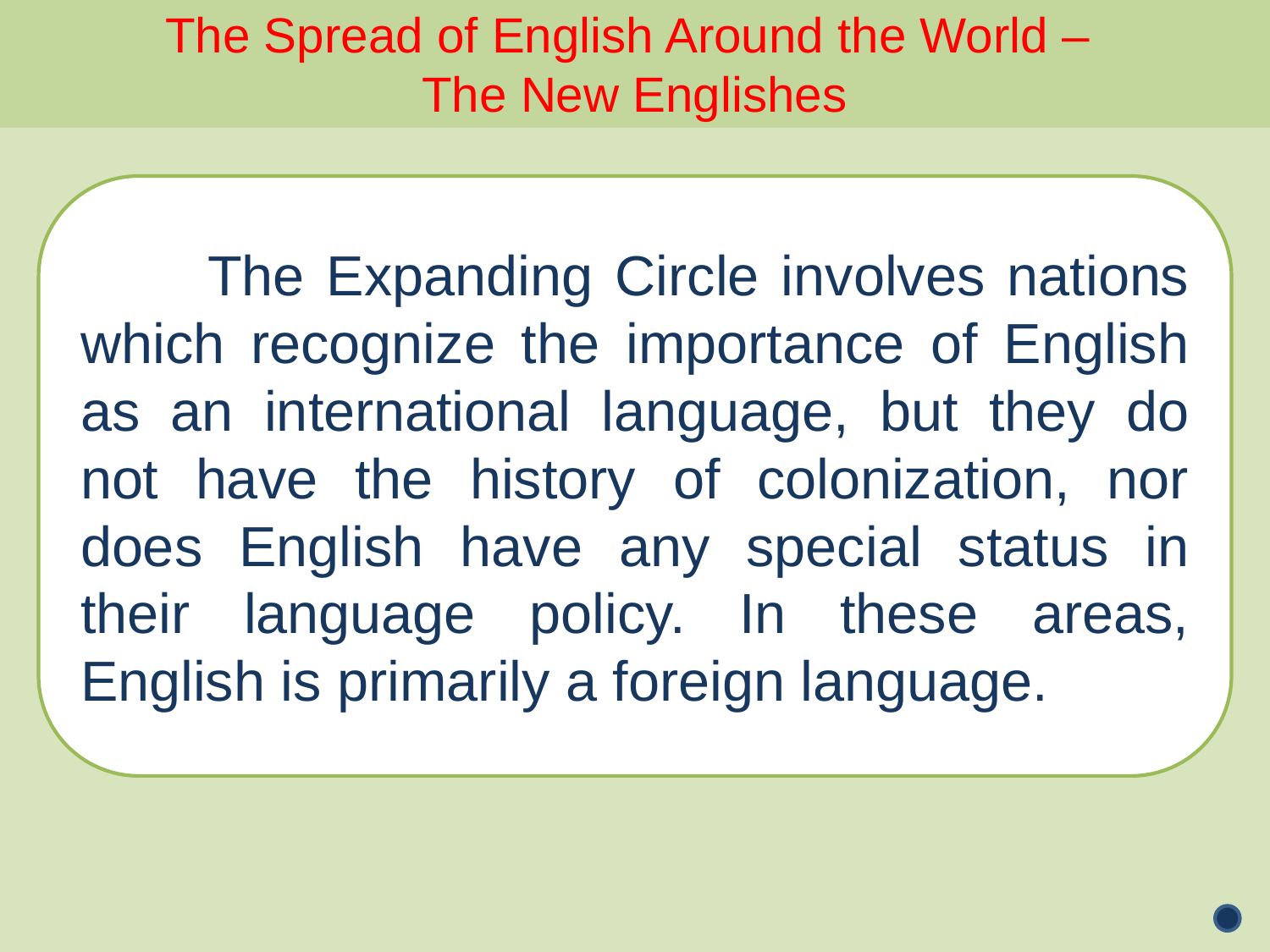

The Spread of English Around the World –
The New Englishes
	The Expanding Circle involves nations which recognize the importance of English as an international language, but they do not have the history of colonization, nor does English have any special status in their language policy. In these areas, English is primarily a foreign language.